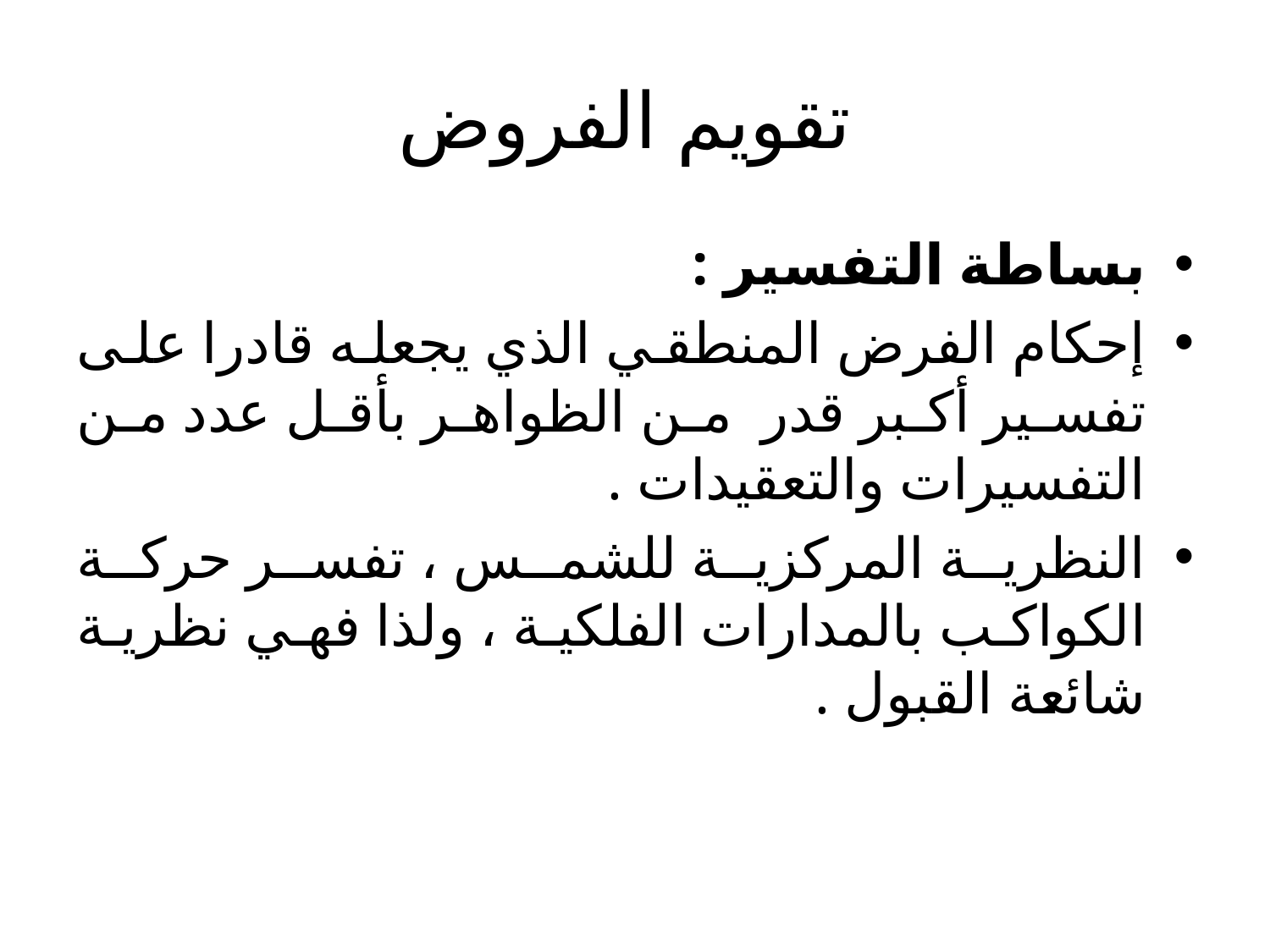

# تقويم الفروض
بساطة التفسير :
إحكام الفرض المنطقي الذي يجعله قادرا على تفسير أكبر قدر  من الظواهر بأقل عدد من التفسيرات والتعقيدات .
النظرية المركزية للشمس ، تفسر حركة الكواكب بالمدارات الفلكية ، ولذا فهي نظرية شائعة القبول .